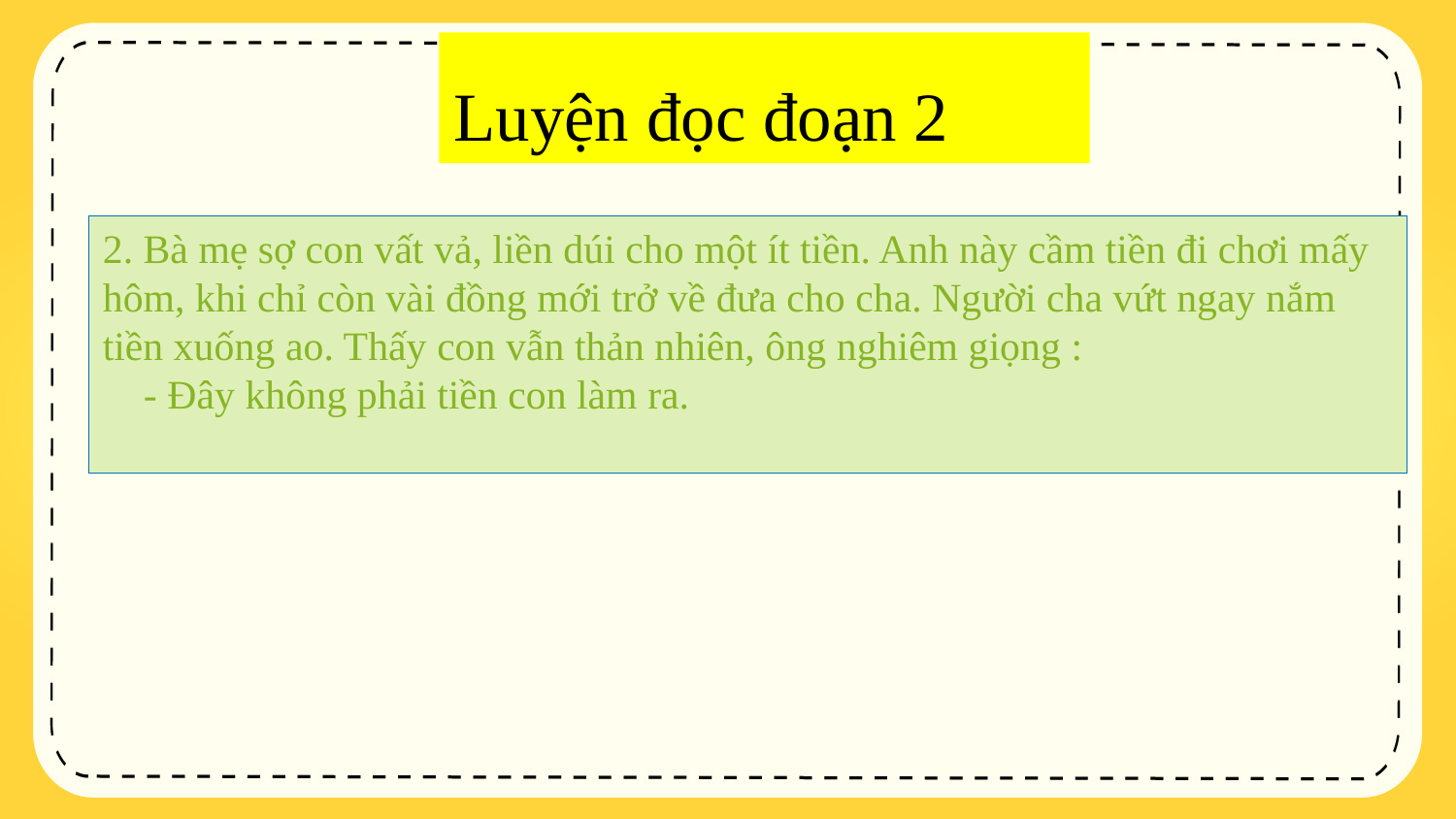

Luyện đọc đoạn 2
2. Bà mẹ sợ con vất vả, liền dúi cho một ít tiền. Anh này cầm tiền đi chơi mấy hôm, khi chỉ còn vài đồng mới trở về đưa cho cha. Người cha vứt ngay nắm tiền xuống ao. Thấy con vẫn thản nhiên, ông nghiêm giọng :
    - Đây không phải tiền con làm ra.